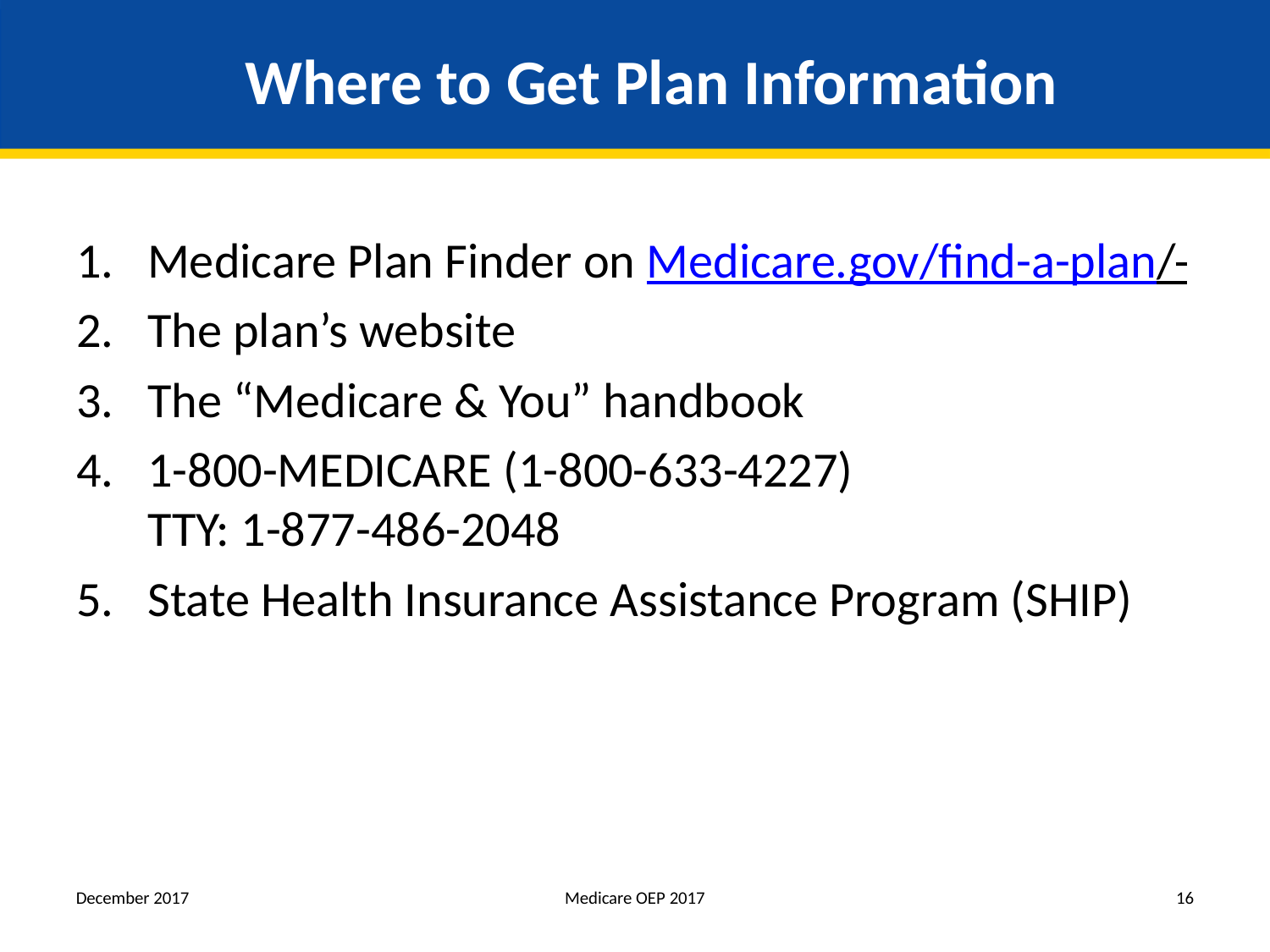

# Where to Get Plan Information
Medicare Plan Finder on Medicare.gov/find-a-plan/
The plan’s website
The “Medicare & You” handbook
1-800-MEDICARE (1-800-633-4227)                       TTY: 1-877-486-2048
State Health Insurance Assistance Program (SHIP)
December 2017
Medicare OEP 2017
16